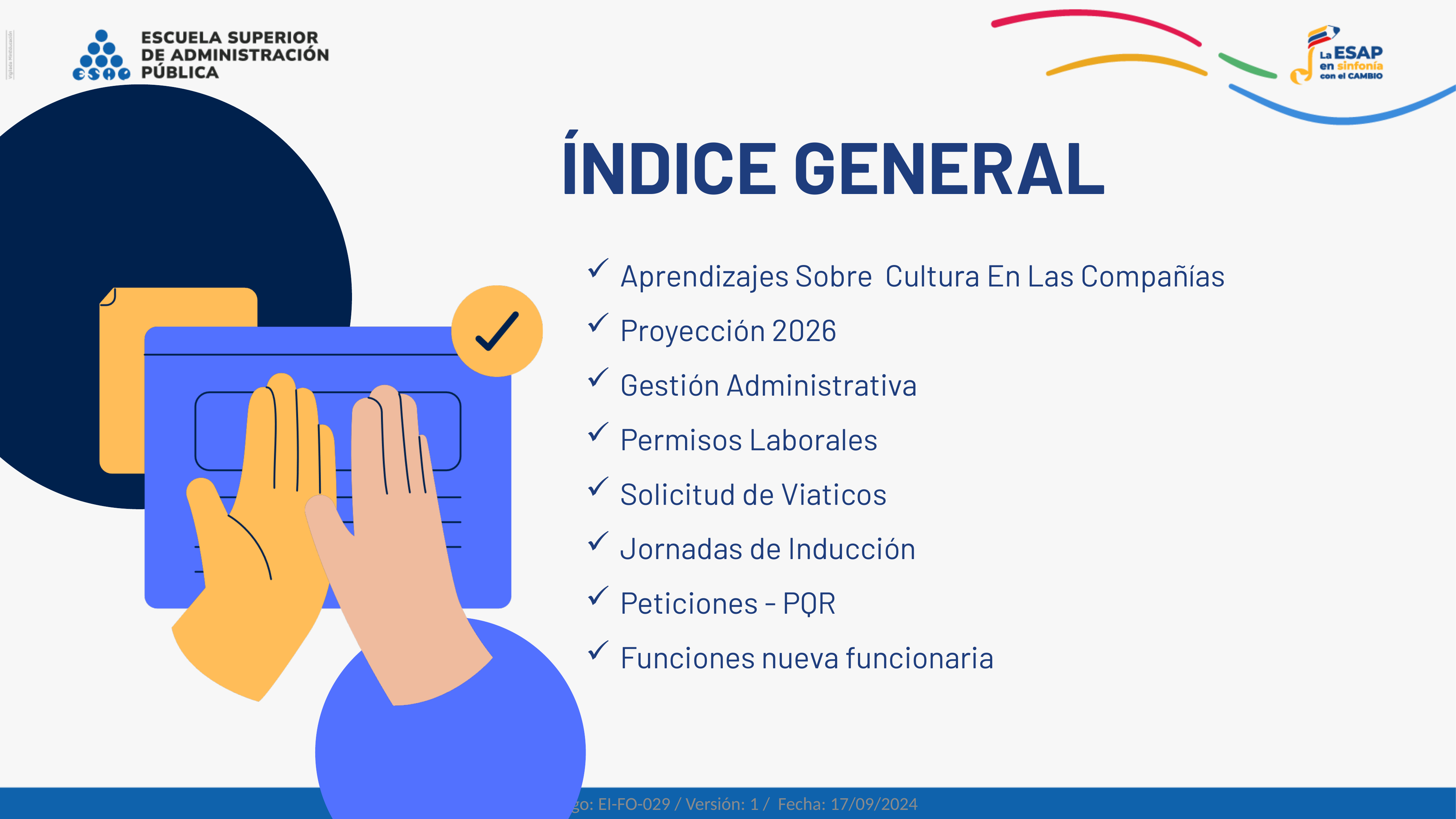

ÍNDICE GENERAL
Aprendizajes Sobre  Cultura En Las Compañías
Proyección 2026
Gestión Administrativa
Permisos Laborales
Solicitud de Viaticos
Jornadas de Inducción
Peticiones - PQR
Funciones nueva funcionaria

Código: EI-FO-029 / Versión: 1 /  Fecha: 17/09/2024